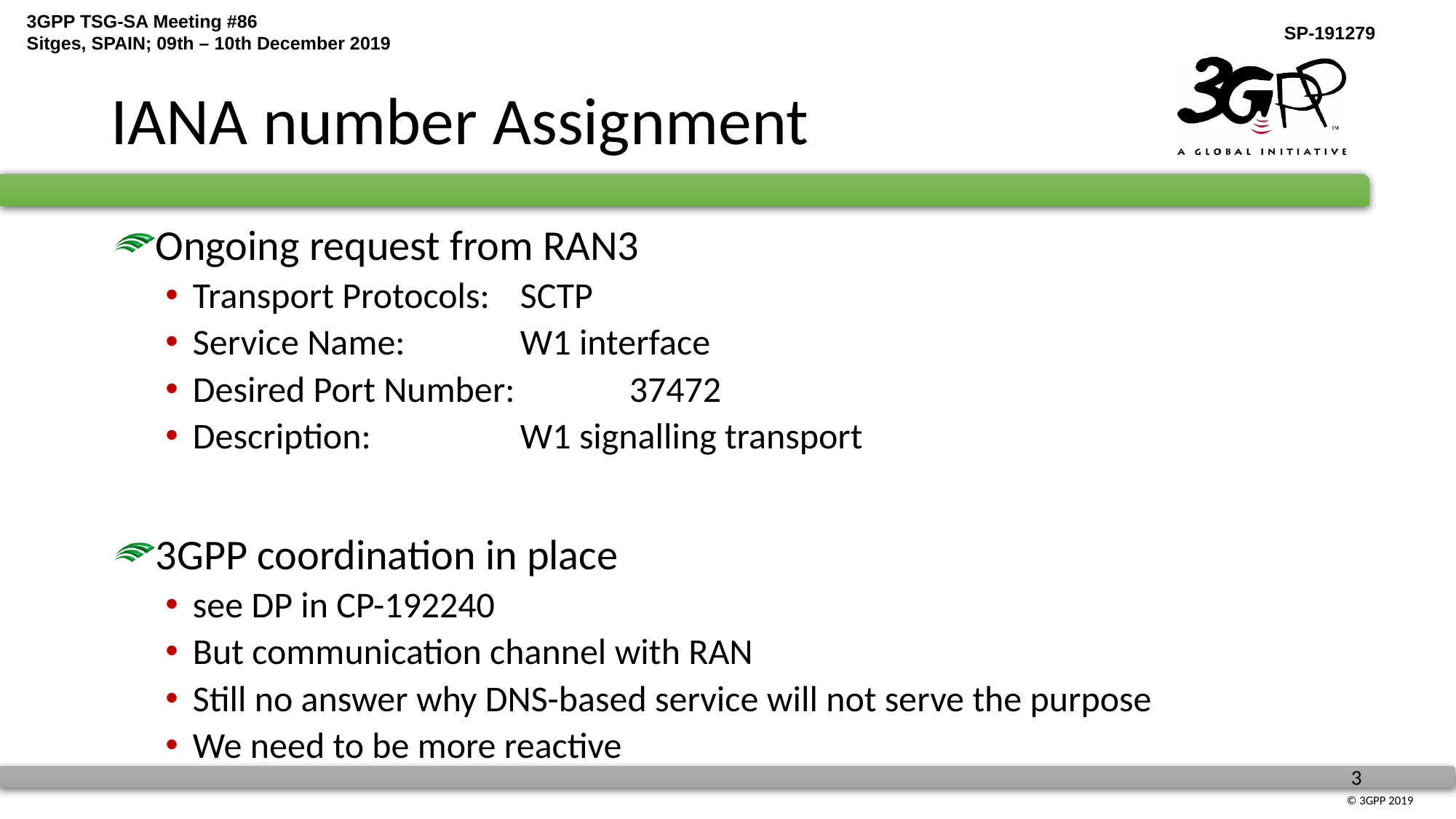

# IANA number Assignment
Ongoing request from RAN3
Transport Protocols:	SCTP
Service Name:        	W1 interface
Desired Port Number: 	37472
Description:          	W1 signalling transport

3GPP coordination in place
see DP in CP-192240
But communication channel with RAN
Still no answer why DNS-based service will not serve the purpose
We need to be more reactive